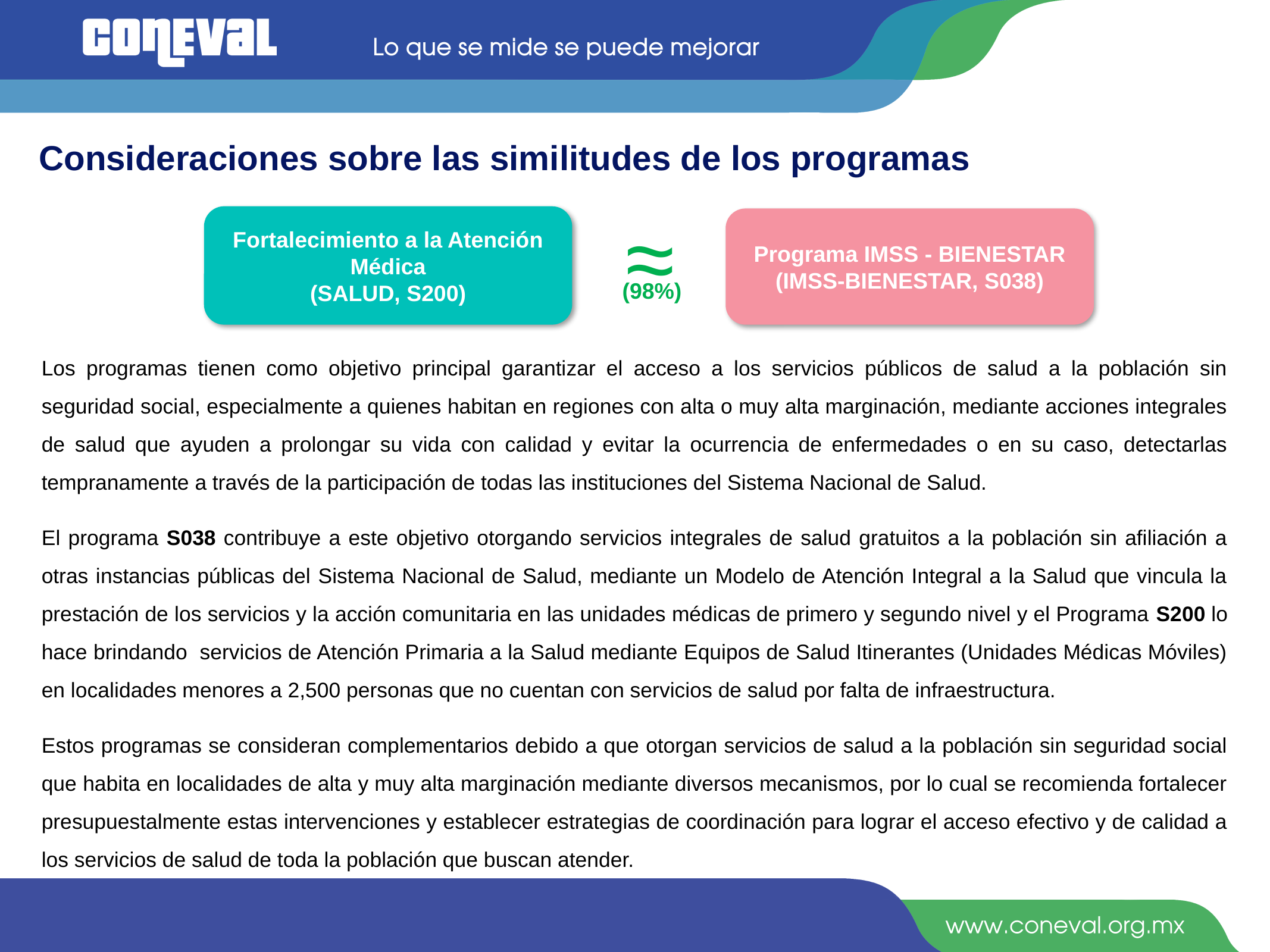

Consideraciones sobre las similitudes de los programas

≈
Fortalecimiento a la Atención Médica
(SALUD, S200)
Programa IMSS - BIENESTAR
(IMSS-BIENESTAR, S038)
(98%)
Los programas tienen como objetivo principal garantizar el acceso a los servicios públicos de salud a la población sin seguridad social, especialmente a quienes habitan en regiones con alta o muy alta marginación, mediante acciones integrales de salud que ayuden a prolongar su vida con calidad y evitar la ocurrencia de enfermedades o en su caso, detectarlas tempranamente a través de la participación de todas las instituciones del Sistema Nacional de Salud.

El programa S038 contribuye a este objetivo otorgando servicios integrales de salud gratuitos a la población sin afiliación a otras instancias públicas del Sistema Nacional de Salud, mediante un Modelo de Atención Integral a la Salud que vincula la prestación de los servicios y la acción comunitaria en las unidades médicas de primero y segundo nivel y el Programa S200 lo hace brindando  servicios de Atención Primaria a la Salud mediante Equipos de Salud Itinerantes (Unidades Médicas Móviles) en localidades menores a 2,500 personas que no cuentan con servicios de salud por falta de infraestructura.

Estos programas se consideran complementarios debido a que otorgan servicios de salud a la población sin seguridad social que habita en localidades de alta y muy alta marginación mediante diversos mecanismos, por lo cual se recomienda fortalecer presupuestalmente estas intervenciones y establecer estrategias de coordinación para lograr el acceso efectivo y de calidad a los servicios de salud de toda la población que buscan atender.